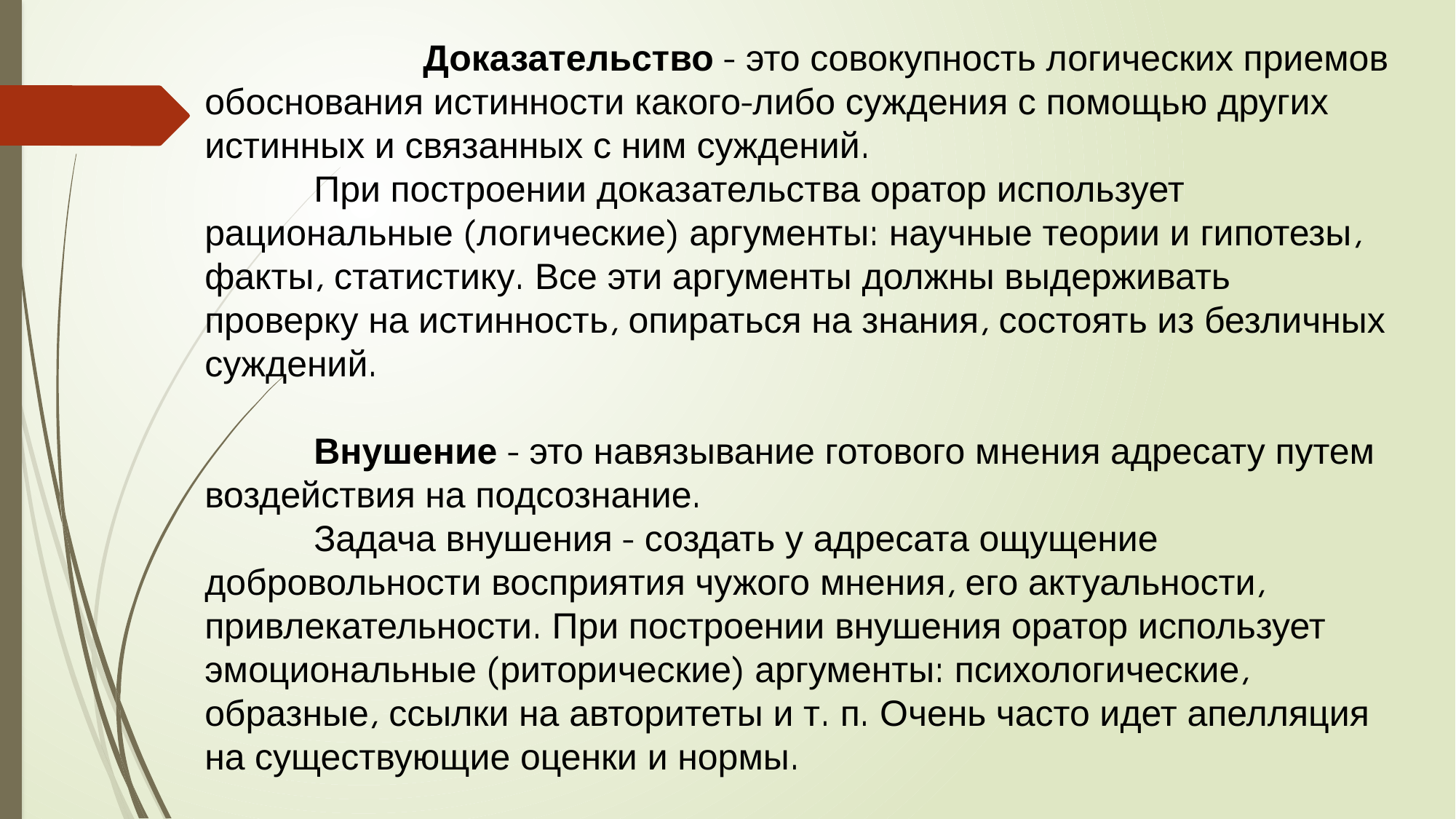

Доказательство - это совокупность логических приемов обоснования истинности какого-либо суждения с помощью других истинных и связанных с ним суждений.
	При построении доказательства оратор использует рациональные (логические) аргументы: научные теории и гипотезы, факты, статистику. Все эти аргументы должны выдерживать проверку на истинность, опираться на знания, состоять из безличных суждений.

	Внушение - это навязывание готового мнения адресату путем воздействия на подсознание.
	Задача внушения - создать у адресата ощущение добровольности восприятия чужого мнения, его актуальности, привлекательности. При построении внушения оратор использует эмоциональные (риторические) аргументы: психологические, образные, ссылки на авторитеты и т. п. Очень часто идет апелляция на существующие оценки и нормы.